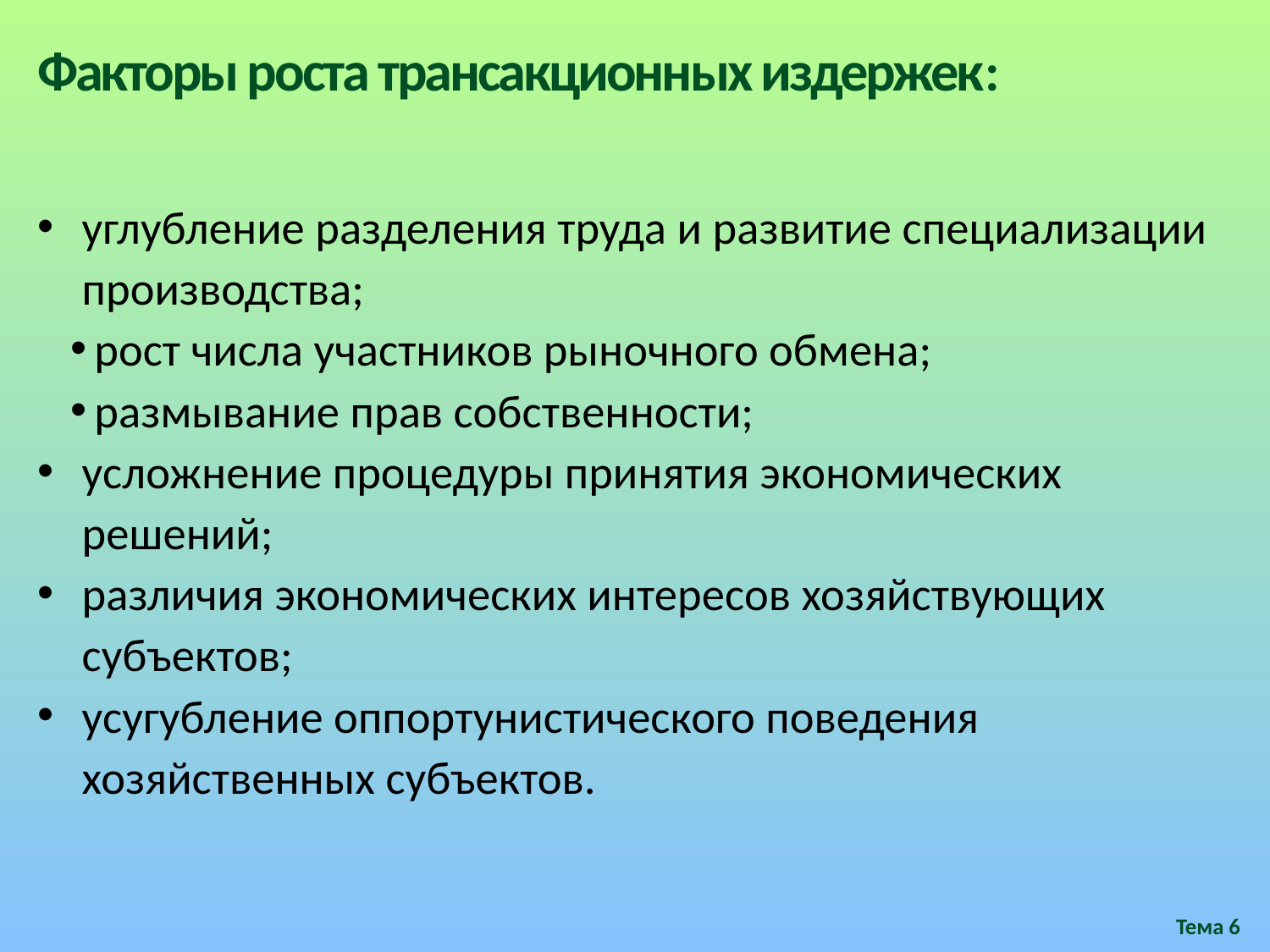

# Факторы роста трансакционных издержек:
углубление разделения труда и развитие специализации производства;
 рост числа участников рыночного обмена;
 размывание прав собственности;
усложнение процедуры принятия экономических решений;
различия экономических интересов хозяйствующих субъектов;
усугубление оппортунистического поведения хозяйственных субъектов.
Тема 6